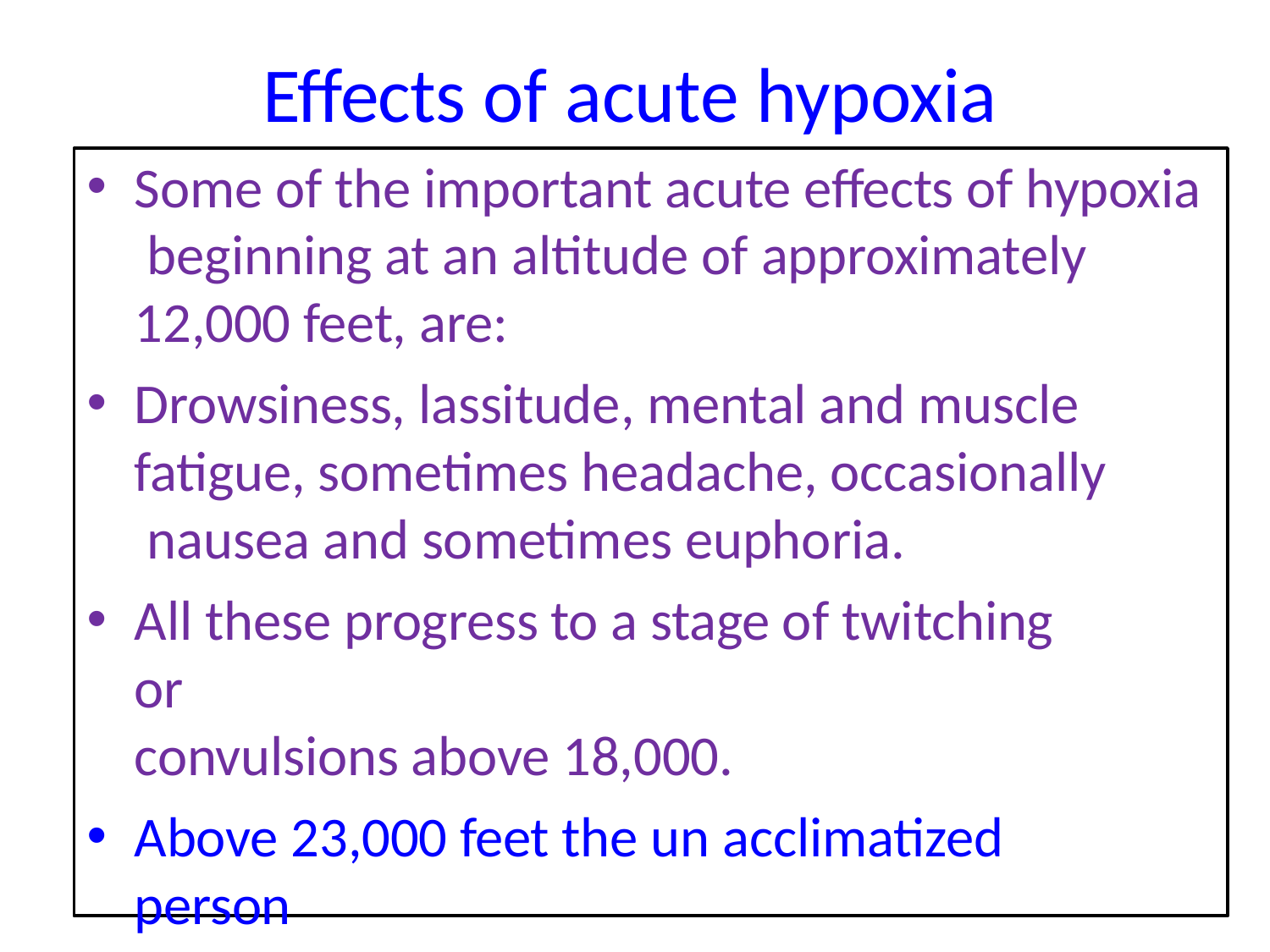

# Effects of acute hypoxia

Some of the important acute effects of hypoxia  beginning at an altitude of approximately  12,000 feet, are:
Drowsiness, lassitude, mental and muscle  fatigue, sometimes headache, occasionally  nausea and sometimes euphoria.
All these progress to a stage of twitching or
convulsions above 18,000.
Above 23,000 feet the un acclimatized person
can enter into coma.